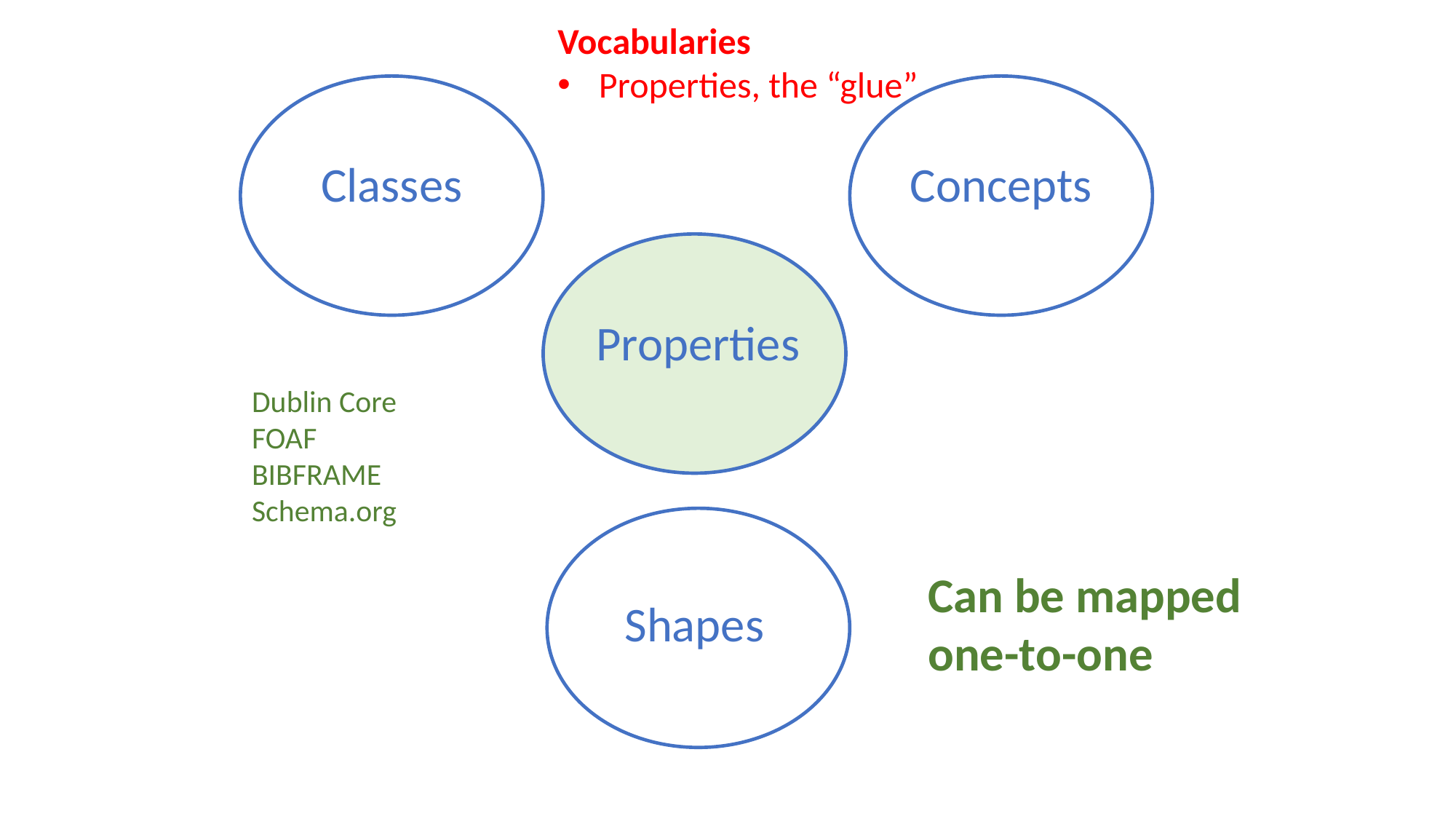

Vocabularies
Properties, the “glue”

Concepts
Classes

Properties
Dublin Core
FOAF
BIBFRAME
Schema.org

Can be mapped
one-to-one
Shapes